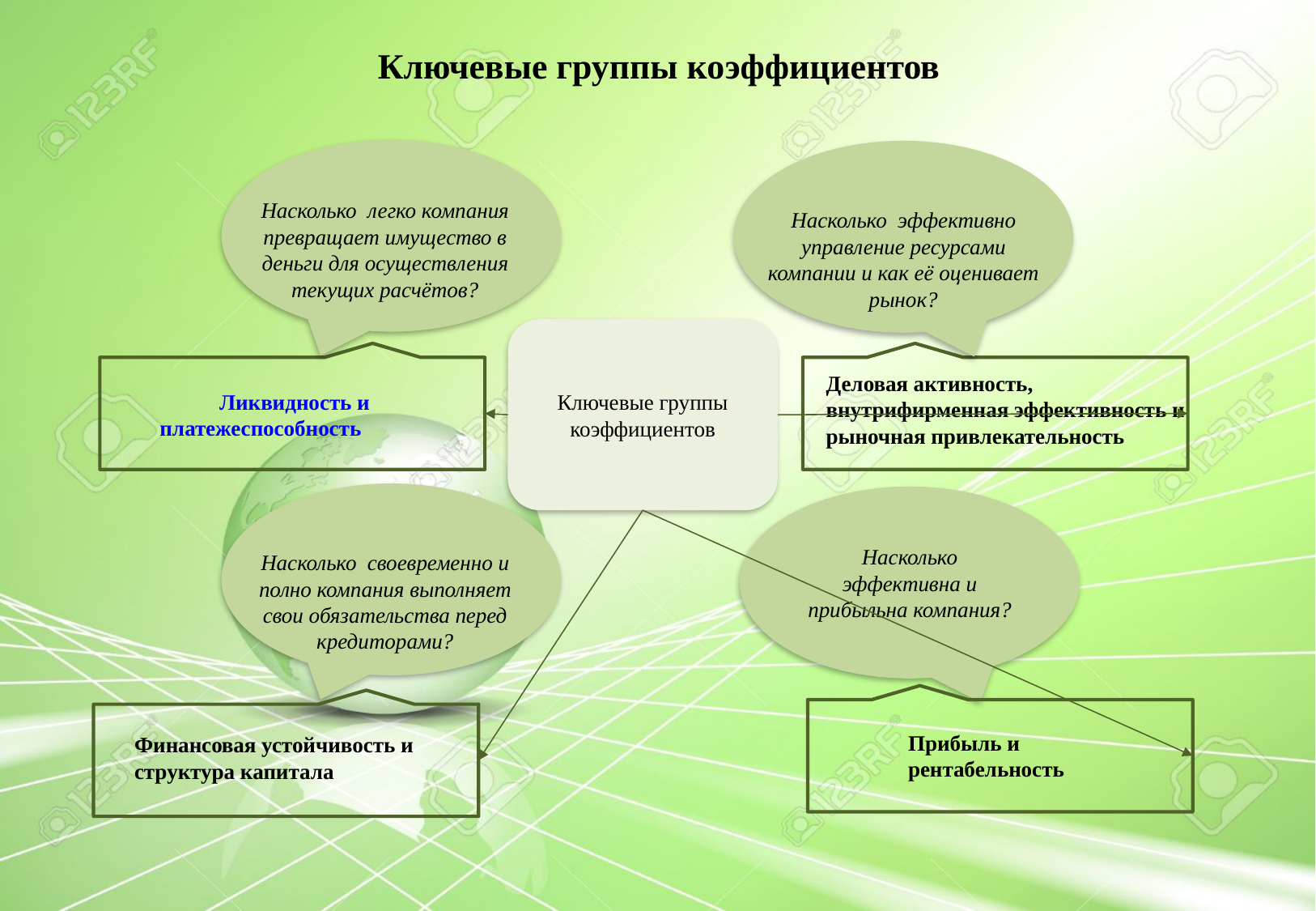

# Ключевые группы коэффициентов

Насколько  легко компания превращает имущество в деньги для осуществления текущих расчётов?
Насколько  эффективно управление ресурсами компании и как её оценивает рынок?
Ключевые группы коэффициентов

Деловая активность, внутрифирменная эффективность и рыночная привлекательность
Ликвидность и платежеспособность

Насколько эффективна и прибыльна компания?
Насколько  своевременно и полно компания выполняет свои обязательства перед кредиторами?

Прибыль и
рентабельность
Финансовая устойчивость и структура капитала